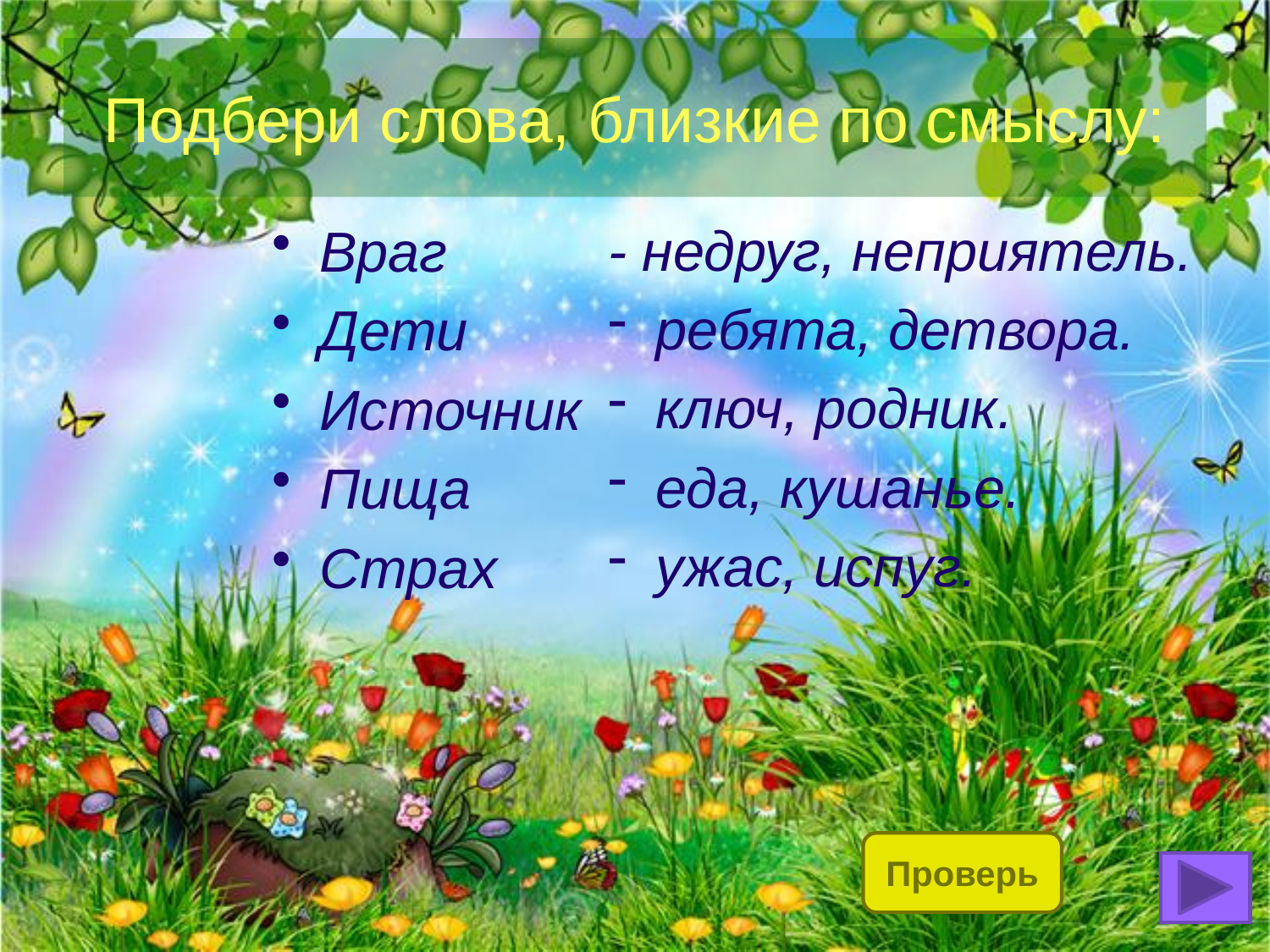

# Подбери слова, близкие по смыслу:
- недруг, неприятель.
ребята, детвора.
ключ, родник.
еда, кушанье.
ужас, испуг.
Враг
Дети
Источник
Пища
Страх
Проверь